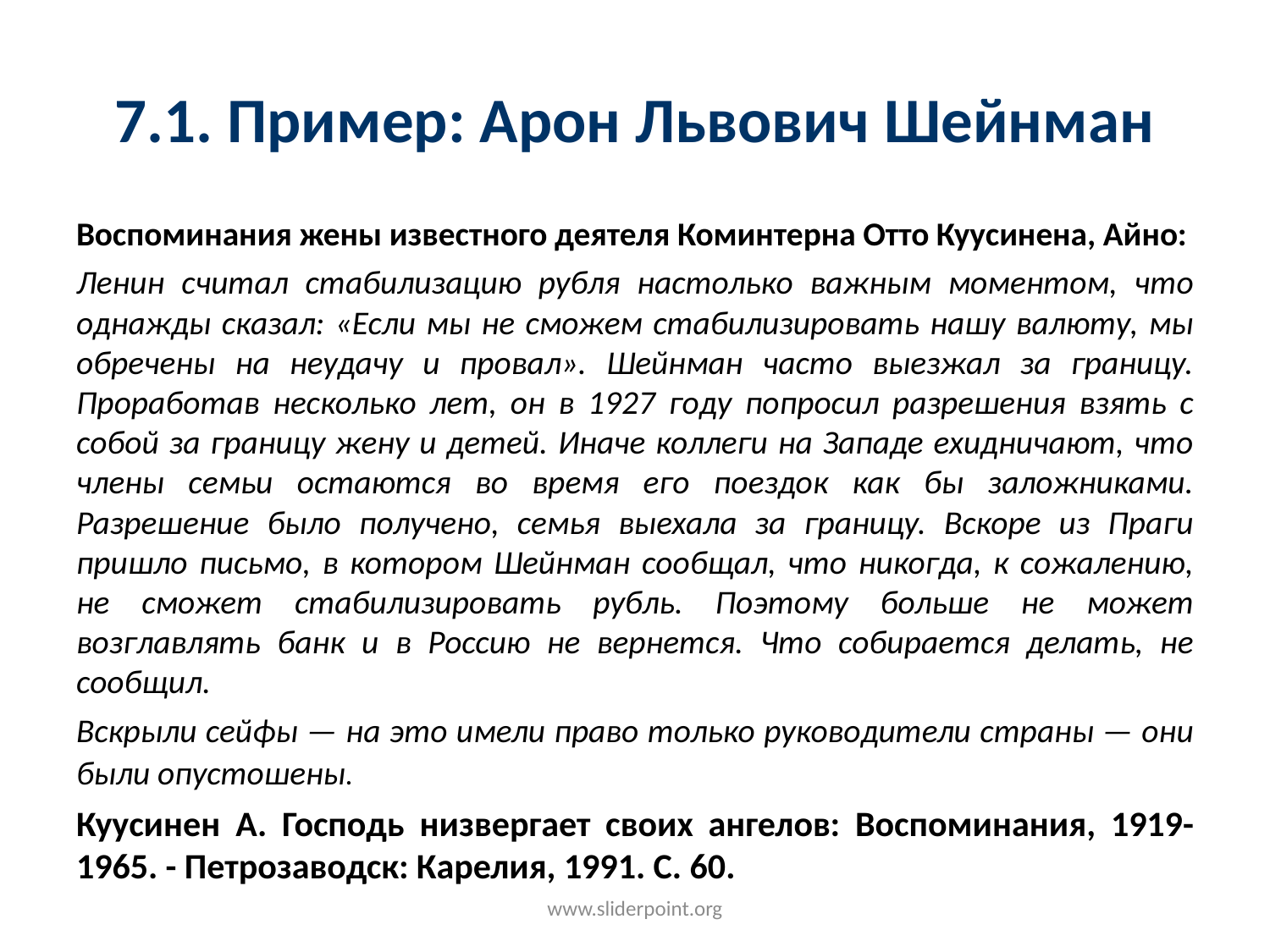

# 7.1. Пример: Арон Львович Шейнман
Воспоминания жены известного деятеля Коминтерна Отто Куусинена, Айно:
Ленин считал стабилизацию рубля настолько важным моментом, что однажды сказал: «Если мы не сможем стабилизировать нашу валюту, мы обречены на неудачу и провал». Шейнман часто выезжал за границу. Проработав несколько лет, он в 1927 году попросил разрешения взять с собой за границу жену и детей. Иначе коллеги на Западе ехидничают, что члены семьи остаются во время его поездок как бы заложниками. Разрешение было получено, семья выехала за границу. Вскоре из Праги пришло письмо, в котором Шейнман сообщал, что никогда, к сожалению, не сможет стабилизировать рубль. Поэтому больше не может возглавлять банк и в Россию не вернется. Что собирается делать, не сообщил.
Вскрыли сейфы — на это имели право только руководители страны — они были опустошены.
Куусинен А. Господь низвергает своих ангелов: Воспоминания, 1919-1965. - Петрозаводск: Карелия, 1991. С. 60.
www.sliderpoint.org